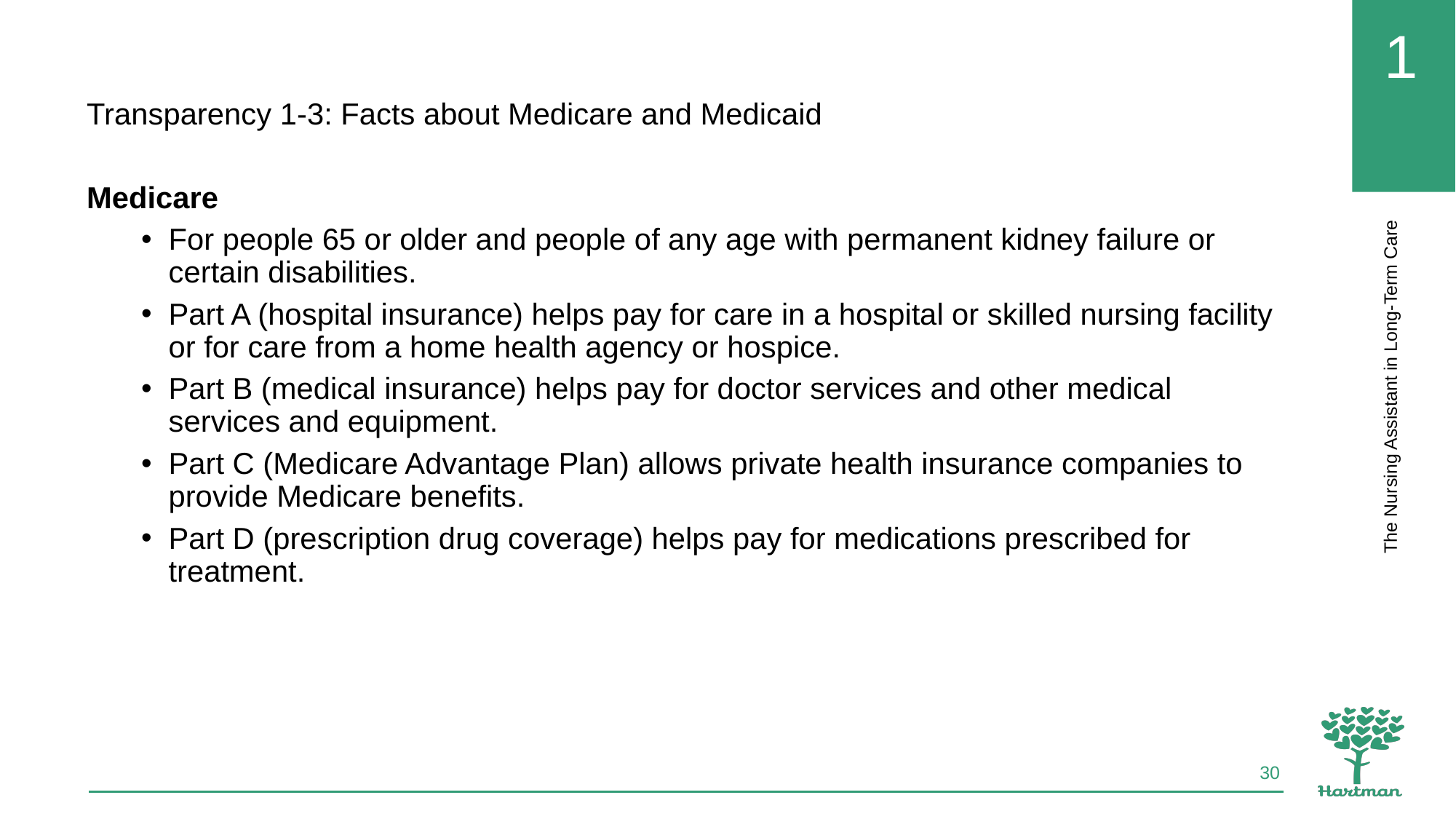

Transparency 1-3: Facts about Medicare and Medicaid

Medicare
For people 65 or older and people of any age with permanent kidney failure or certain disabilities.
Part A (hospital insurance) helps pay for care in a hospital or skilled nursing facility or for care from a home health agency or hospice.
Part B (medical insurance) helps pay for doctor services and other medical services and equipment.
Part C (Medicare Advantage Plan) allows private health insurance companies to provide Medicare benefits.
Part D (prescription drug coverage) helps pay for medications prescribed for treatment.

30